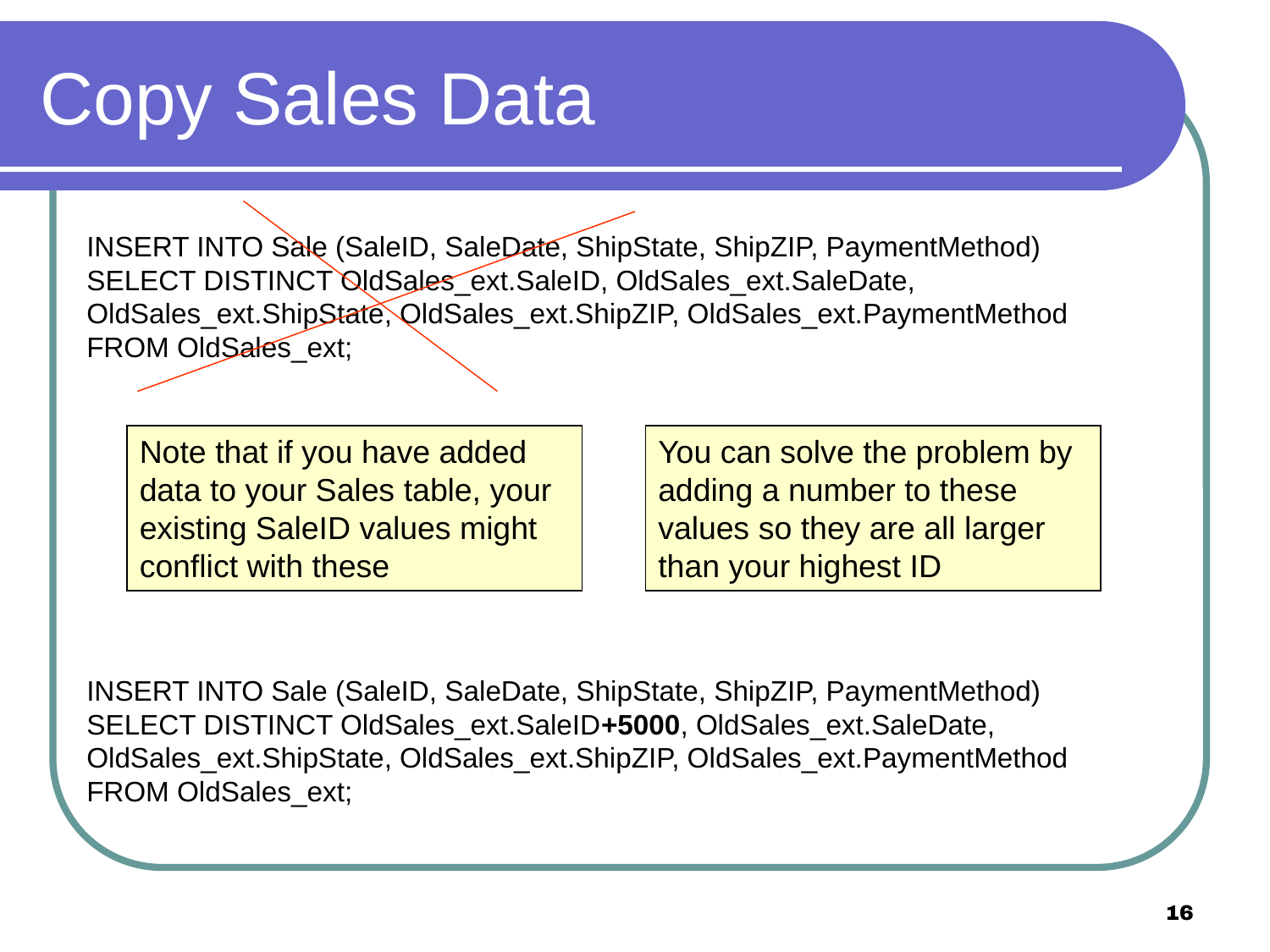

# Copy Sales Data

INSERT INTO Sale (SaleID, SaleDate, ShipState, ShipZIP, PaymentMethod)
SELECT DISTINCT OldSales_ext.SaleID, OldSales_ext.SaleDate, OldSales_ext.ShipState, OldSales_ext.ShipZIP, OldSales_ext.PaymentMethod
FROM OldSales_ext;
Note that if you have added data to your Sales table, your existing SaleID values might conflict with these
You can solve the problem by adding a number to these values so they are all larger than your highest ID
INSERT INTO Sale (SaleID, SaleDate, ShipState, ShipZIP, PaymentMethod)
SELECT DISTINCT OldSales_ext.SaleID+5000, OldSales_ext.SaleDate, OldSales_ext.ShipState, OldSales_ext.ShipZIP, OldSales_ext.PaymentMethod
FROM OldSales_ext;
16